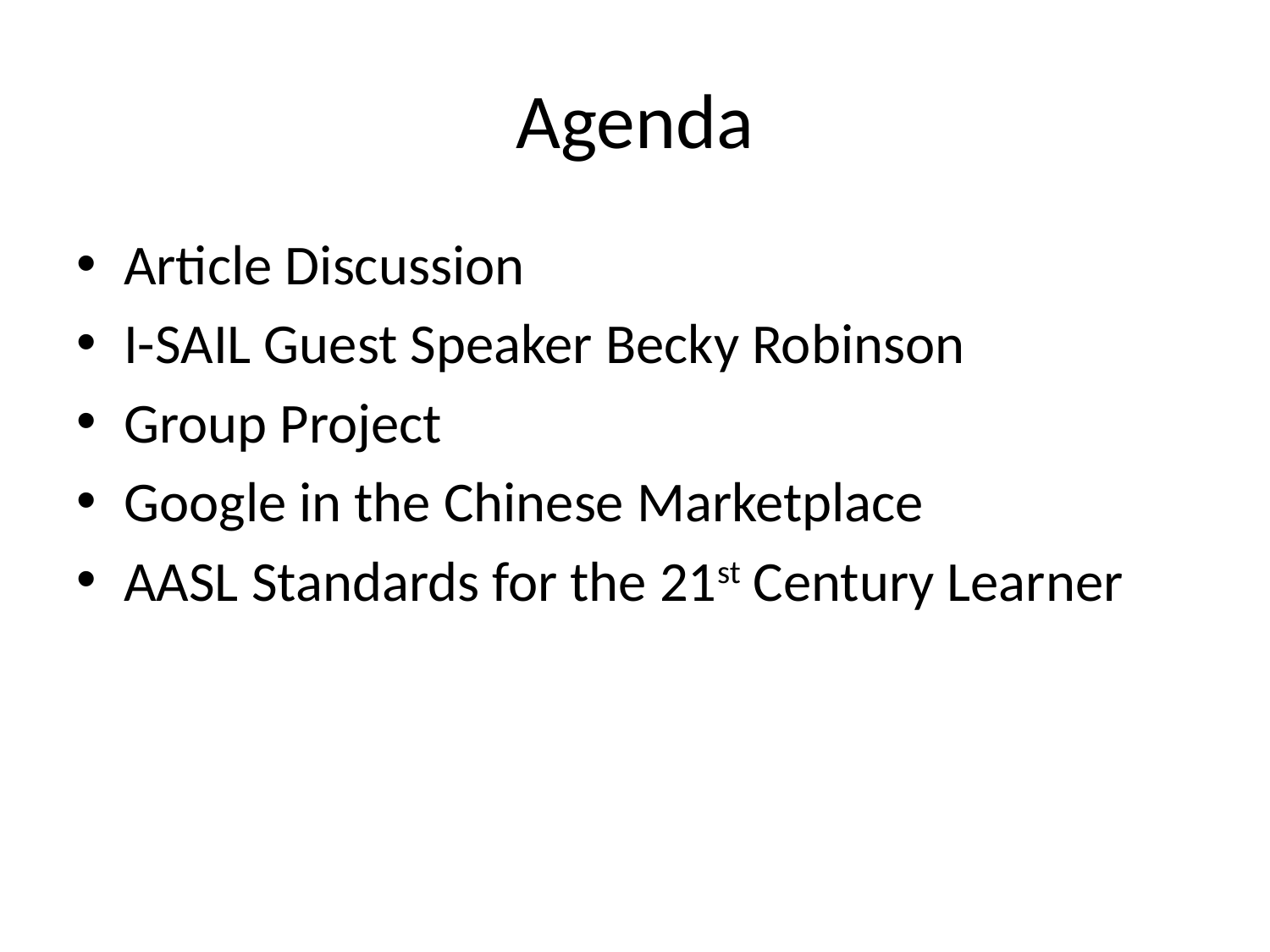

# Agenda
Article Discussion
I-SAIL Guest Speaker Becky Robinson
Group Project
Google in the Chinese Marketplace
AASL Standards for the 21st Century Learner